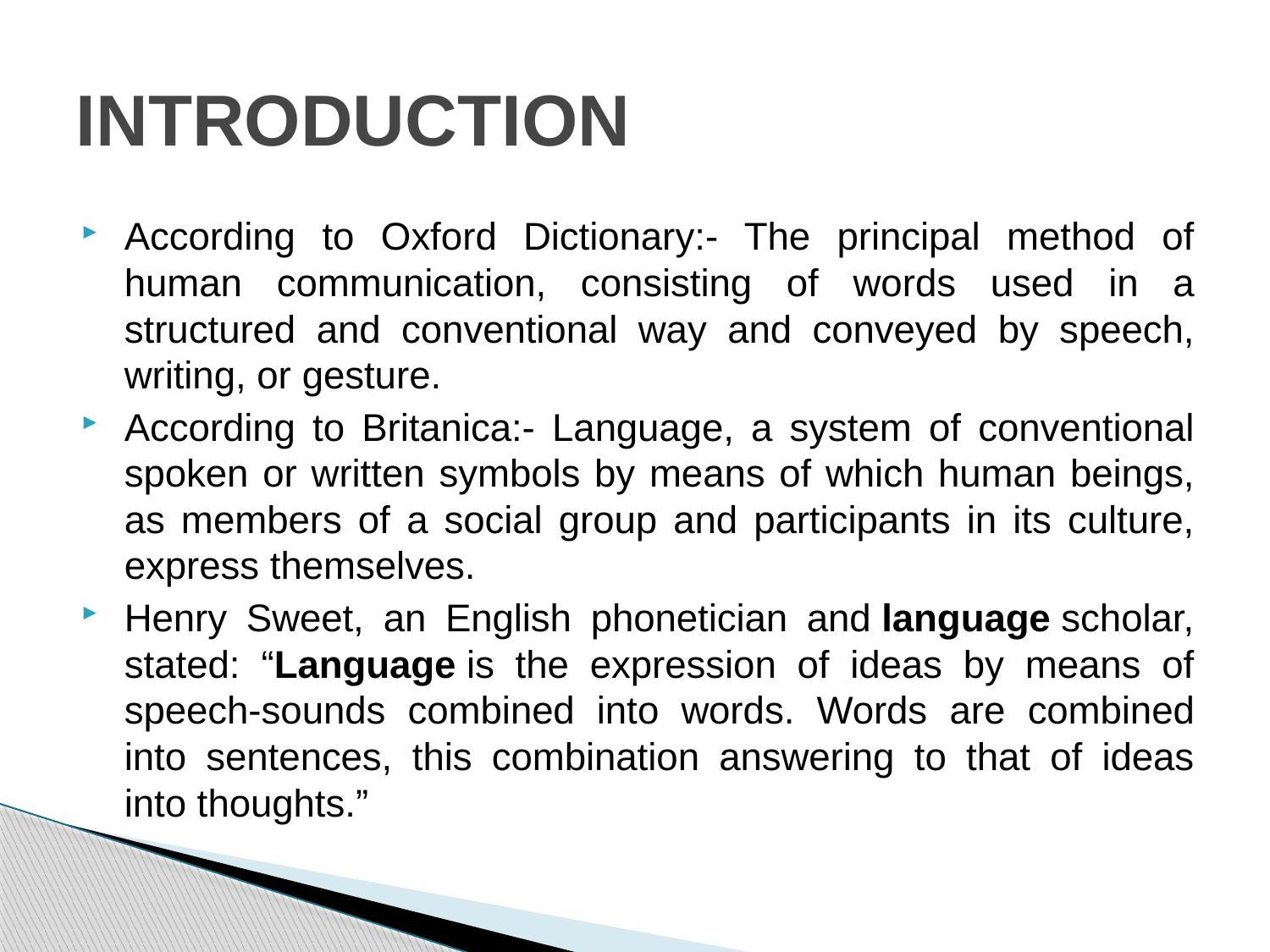

# INTRODUCTION
According to Oxford Dictionary:- The principal method of human communication, consisting of words used in a structured and conventional way and conveyed by speech, writing, or gesture.
According to Britanica:- Language, a system of conventional spoken or written symbols by means of which human beings, as members of a social group and participants in its culture, express themselves.
Henry Sweet, an English phonetician and language scholar, stated: “Language is the expression of ideas by means of speech-sounds combined into words. Words are combined into sentences, this combination answering to that of ideas into thoughts.”